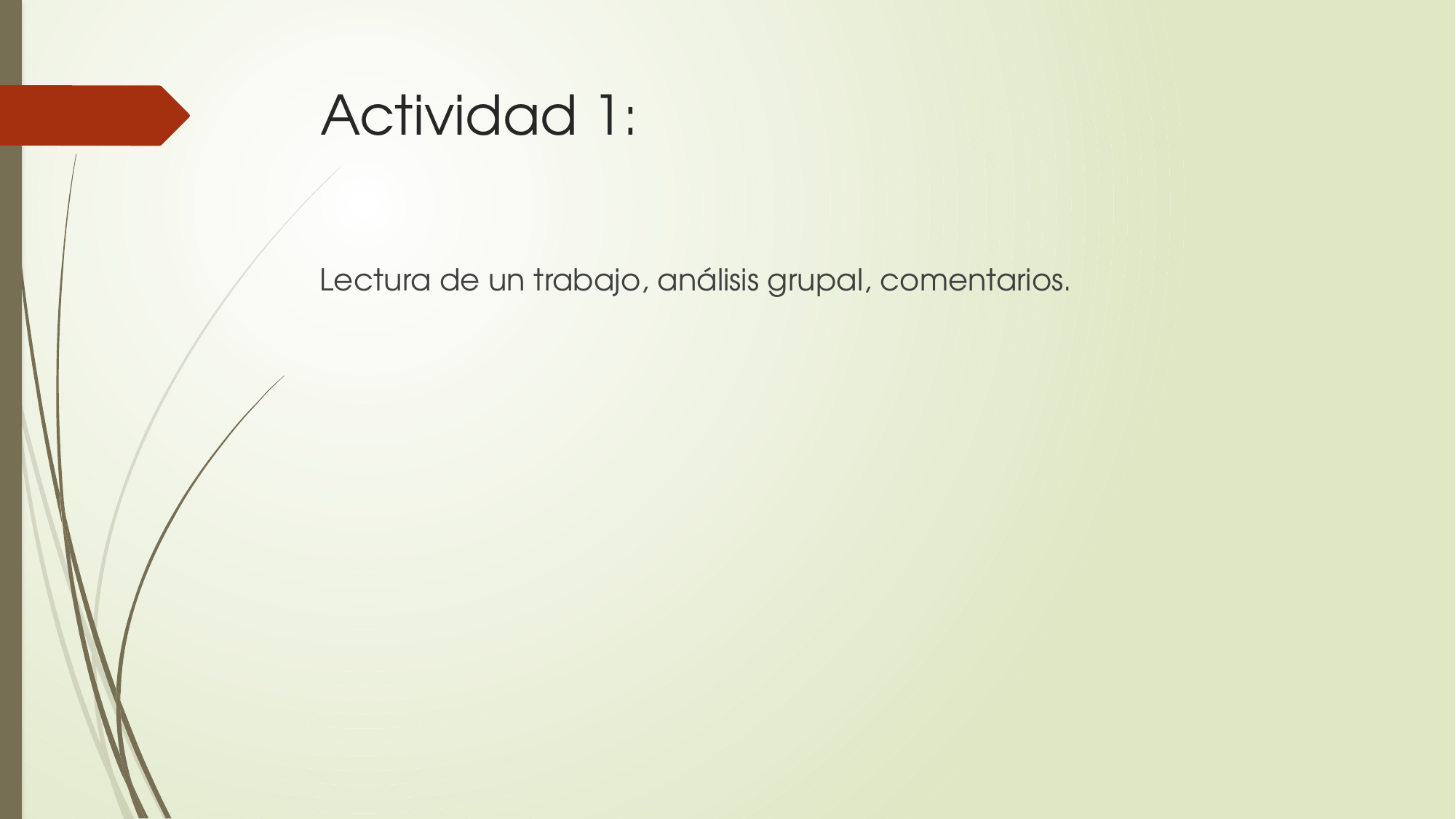

# Actividad 1:
Lectura de un trabajo, análisis grupal, comentarios.